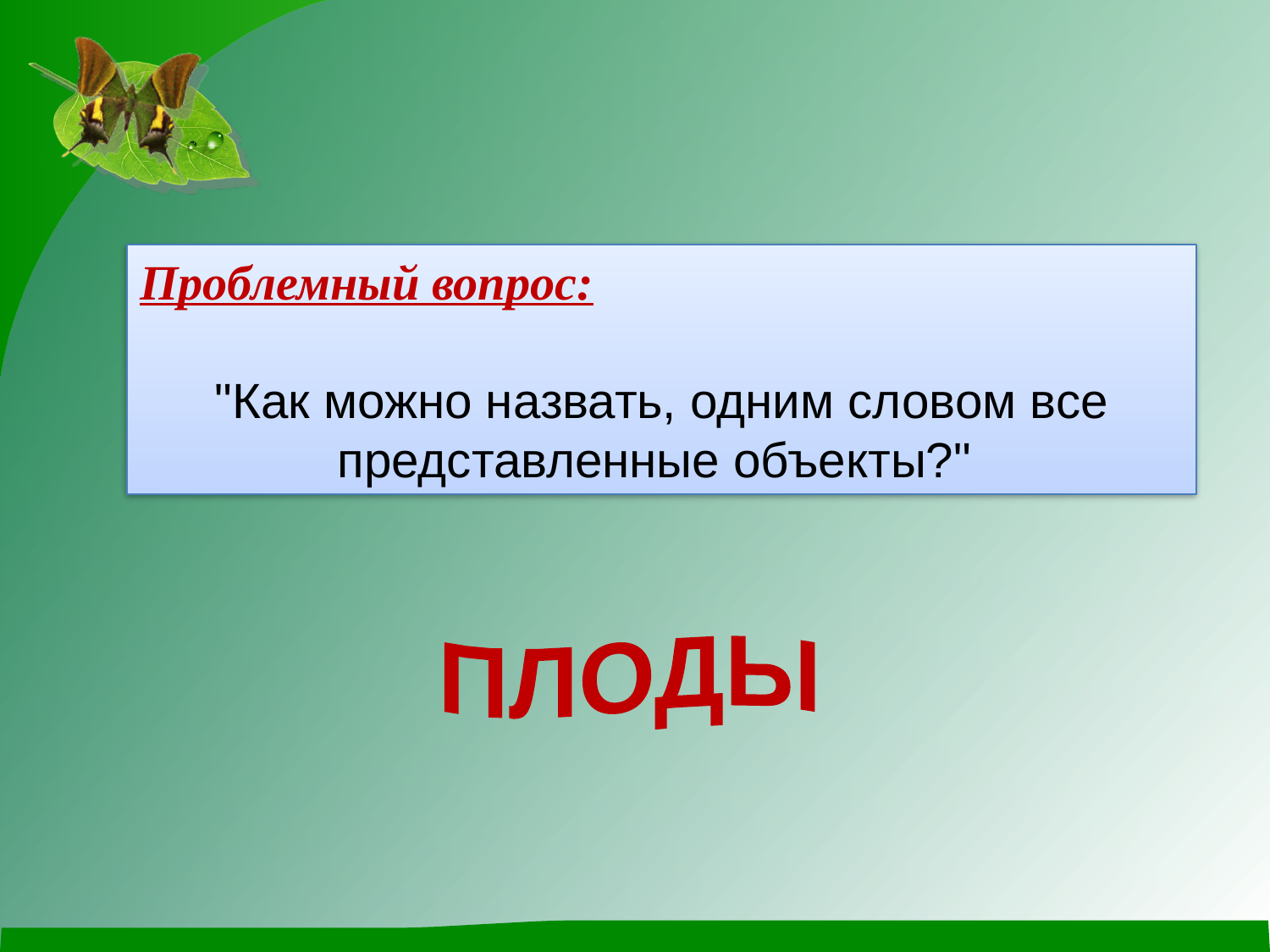

Проблемный вопрос:

"Как можно назвать, одним словом все представленные объекты?"
ПЛОДЫ